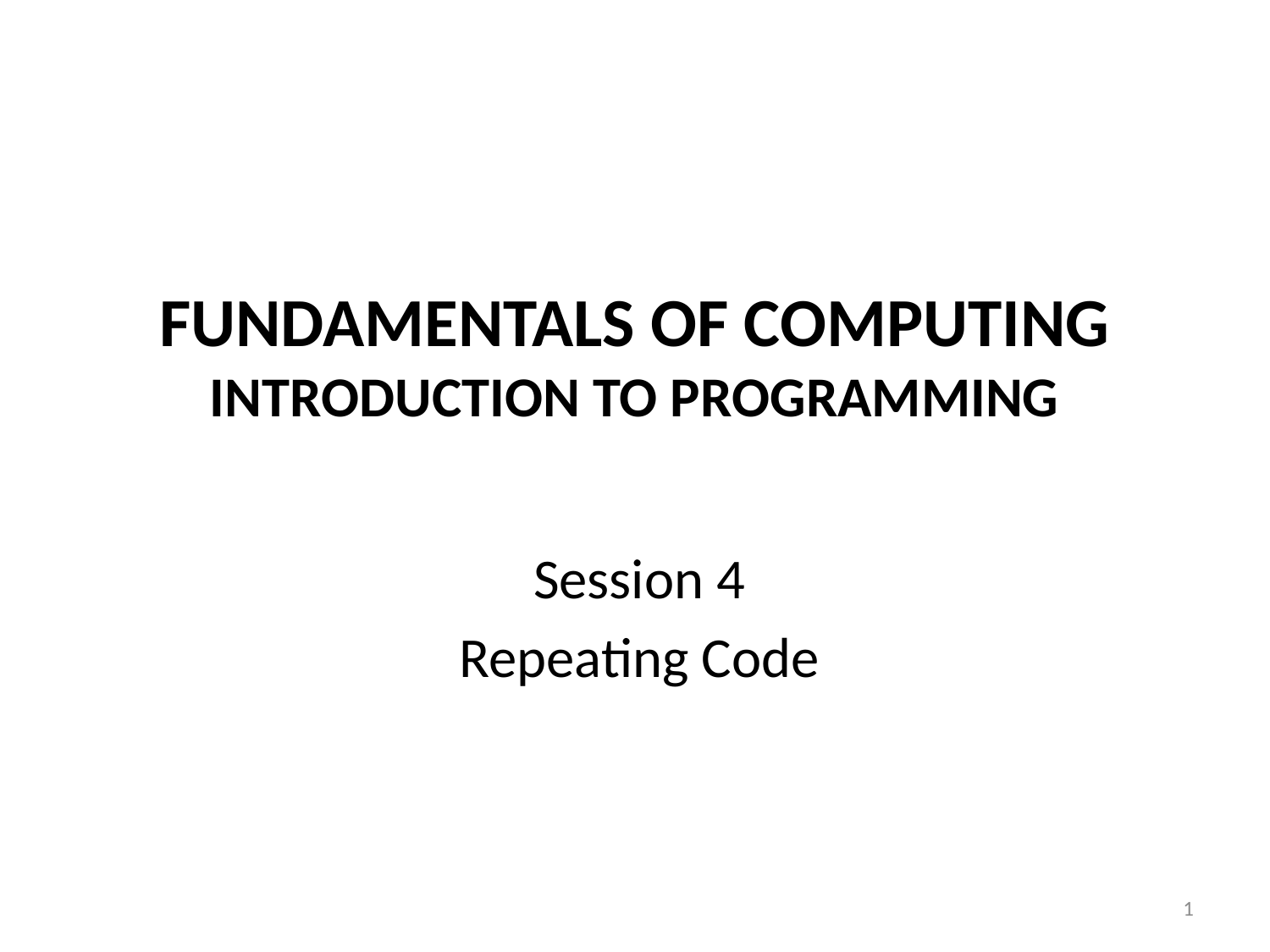

# FUNDAMENTALS OF COMPUTING INTRODUCTION TO PROGRAMMING
Session 4
Repeating Code

1